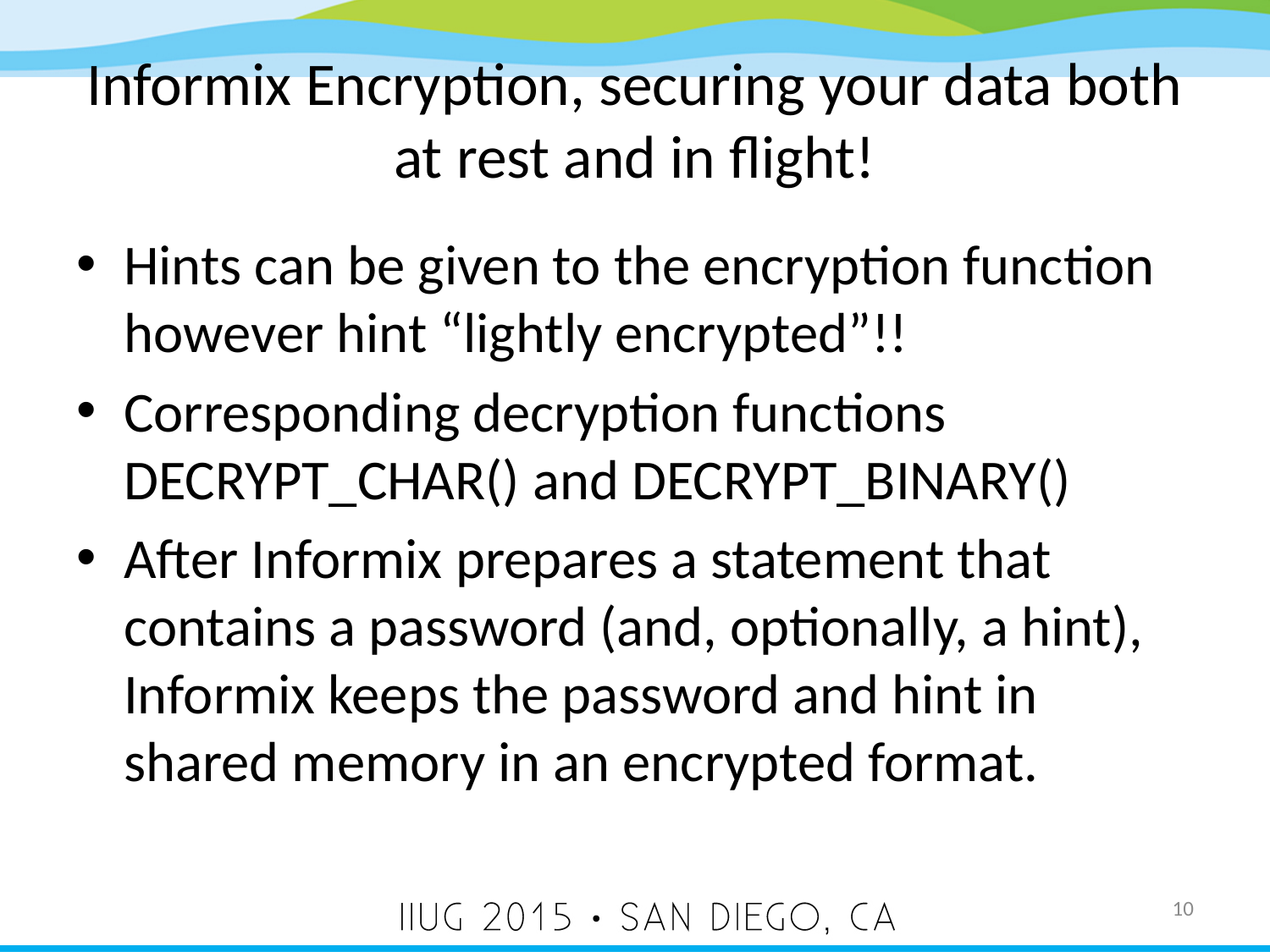

# Informix Encryption, securing your data both at rest and in flight!
Hints can be given to the encryption function however hint “lightly encrypted”!!
Corresponding decryption functions DECRYPT_CHAR() and DECRYPT_BINARY()
After Informix prepares a statement that contains a password (and, optionally, a hint), Informix keeps the password and hint in shared memory in an encrypted format.

10